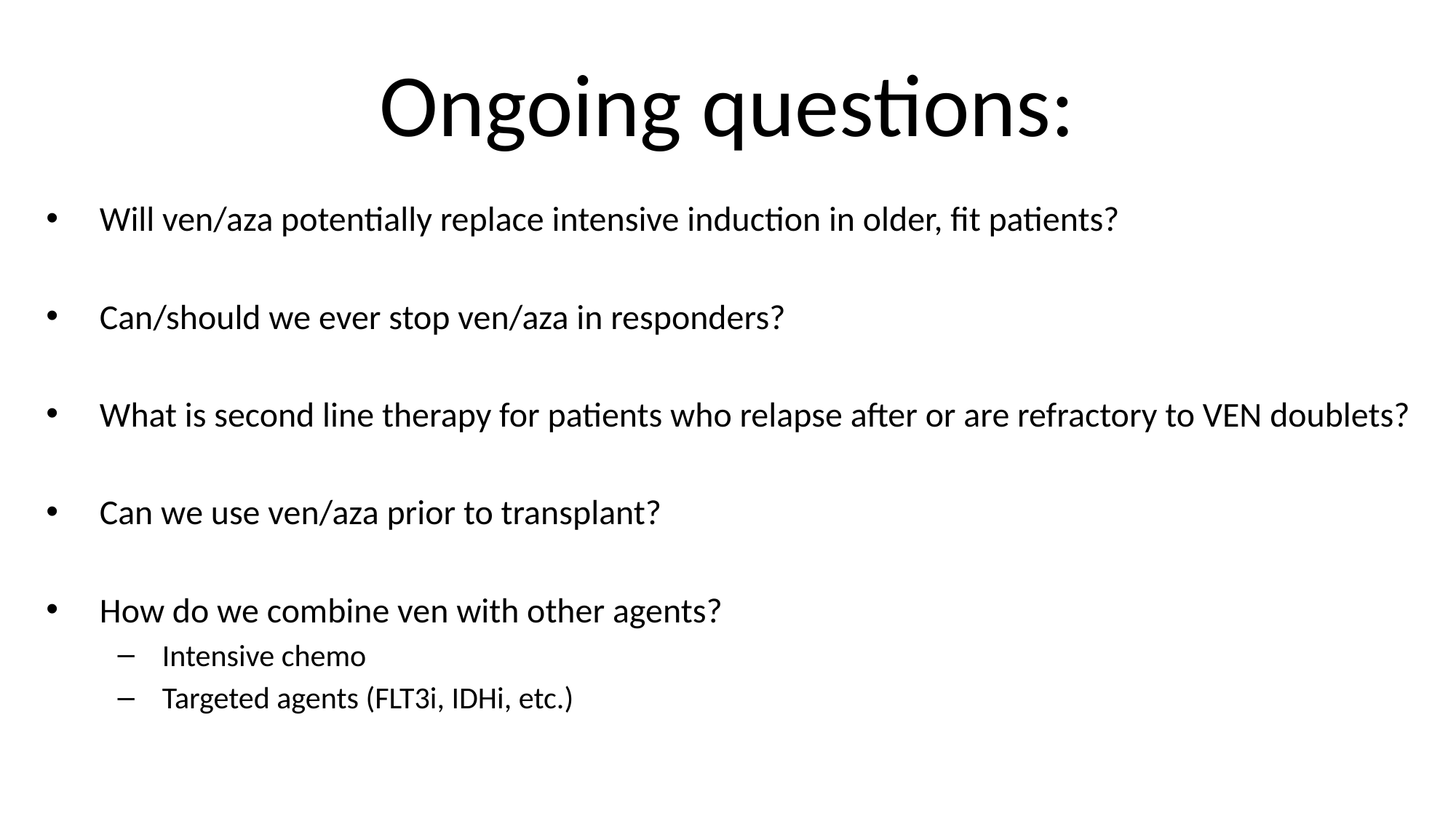

# Ongoing questions:
Will ven/aza potentially replace intensive induction in older, fit patients?

Can/should we ever stop ven/aza in responders?

What is second line therapy for patients who relapse after or are refractory to VEN doublets?

Can we use ven/aza prior to transplant?

How do we combine ven with other agents?
Intensive chemo
Targeted agents (FLT3i, IDHi, etc.)